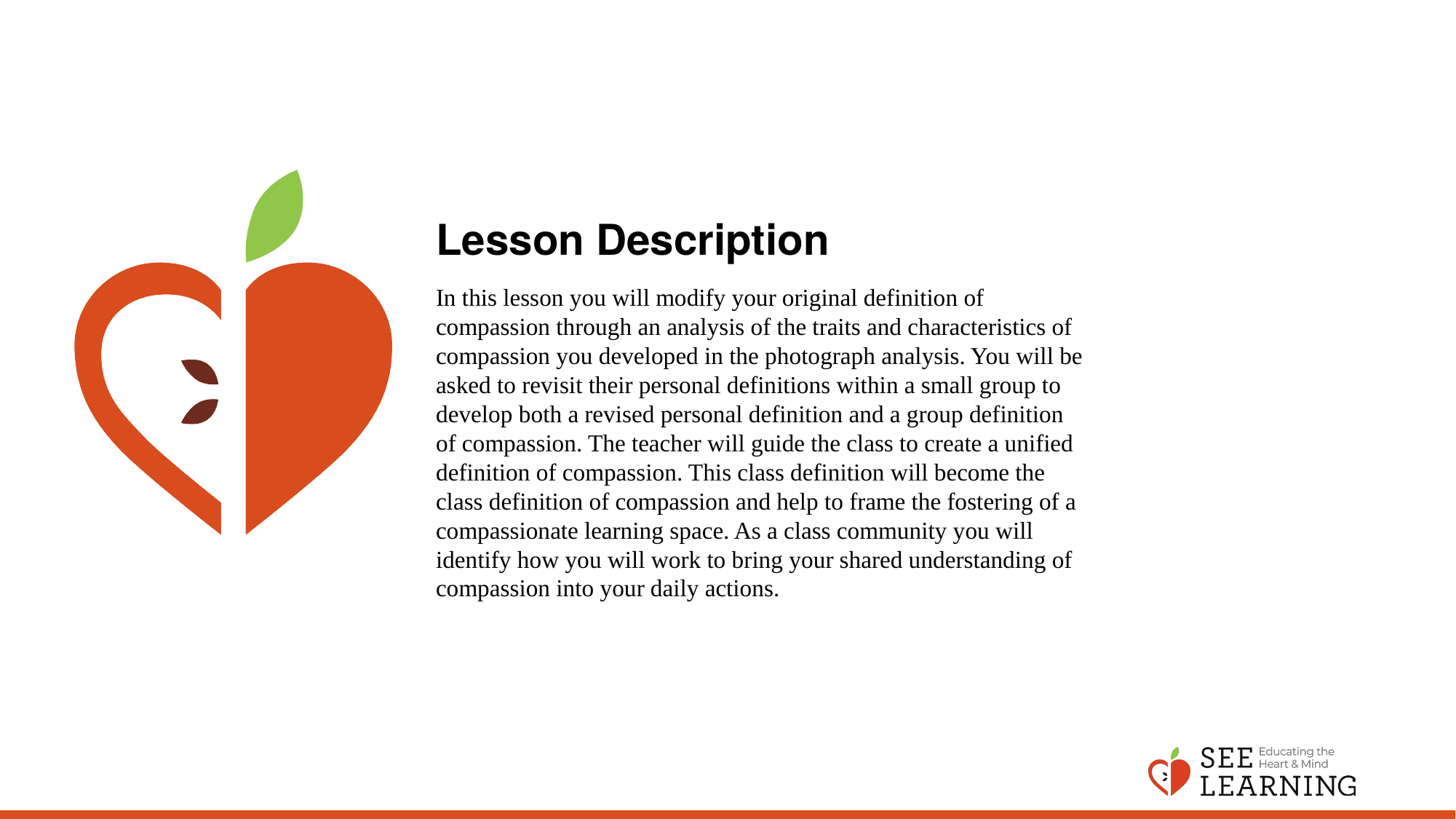

# Lesson Description
In this lesson you will modify your original definition of compassion through an analysis of the traits and characteristics of compassion you developed in the photograph analysis. You will be asked to revisit their personal definitions within a small group to develop both a revised personal definition and a group definition of compassion. The teacher will guide the class to create a unified definition of compassion. This class definition will become the class definition of compassion and help to frame the fostering of a compassionate learning space. As a class community you will identify how you will work to bring your shared understanding of compassion into your daily actions.